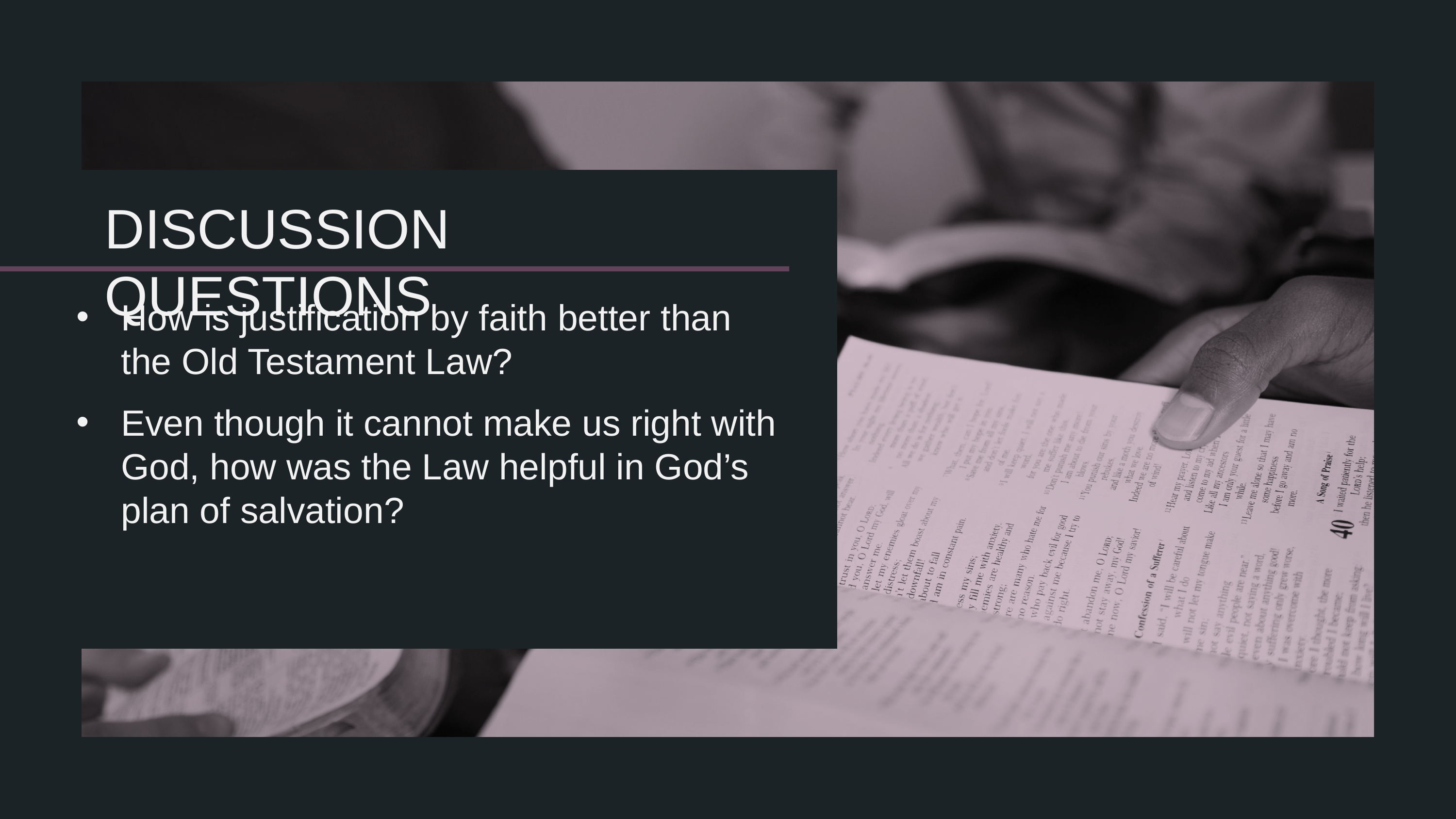

How is justification by faith better than the Old Testament Law?
Even though it cannot make us right with God, how was the Law helpful in God’s plan of salvation?